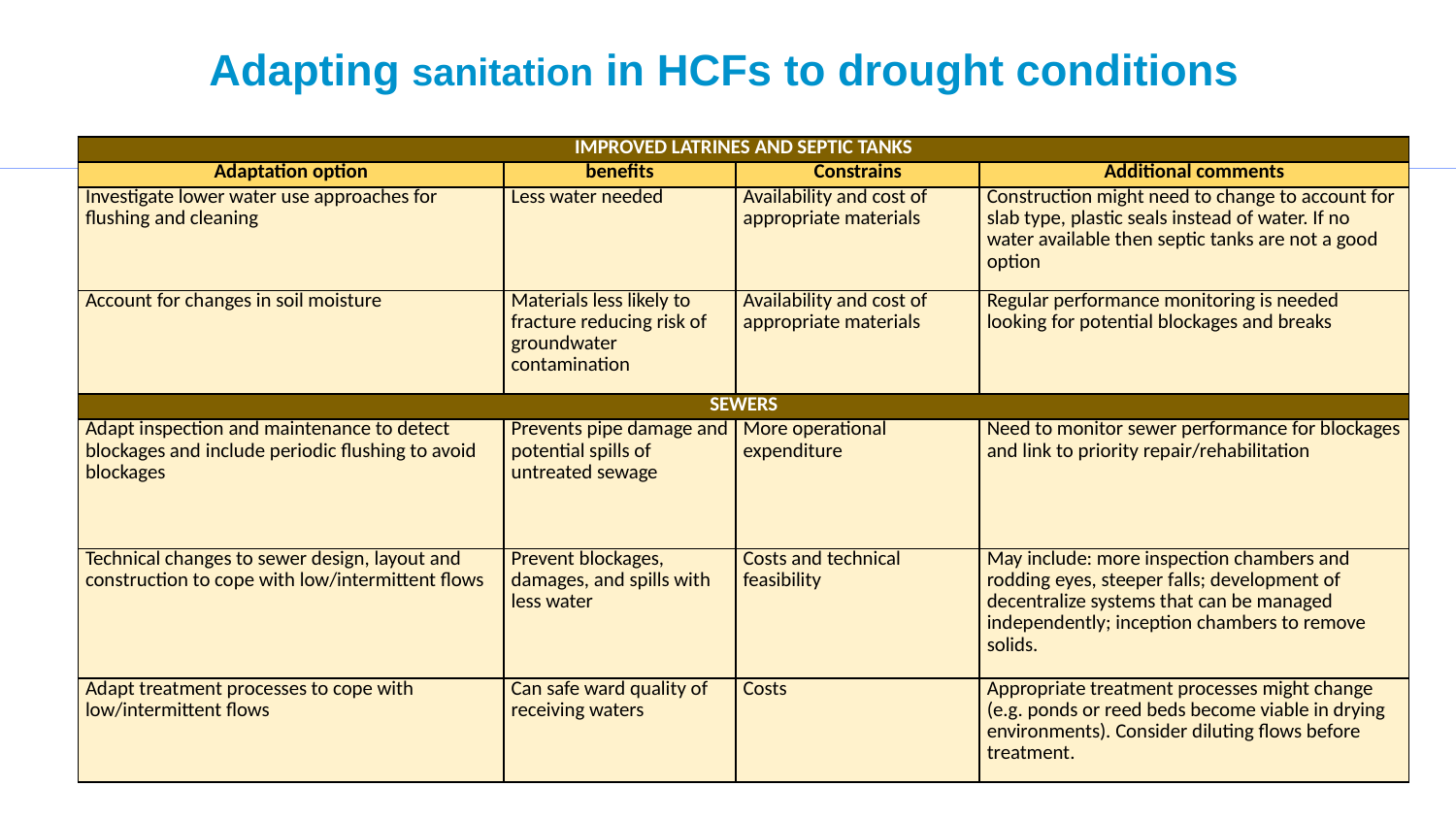

# Adapting sanitation in HCFs to drought conditions
| IMPROVED LATRINES AND SEPTIC TANKS |  |  |  |
| --- | --- | --- | --- |
| Adaptation option | benefits | Constrains | Additional comments |
| Investigate lower water use approaches for flushing and cleaning | Less water needed | Availability and cost of appropriate materials | Construction might need to change to account for slab type, plastic seals instead of water. If no water available then septic tanks are not a good option |
| Account for changes in soil moisture | Materials less likely to fracture reducing risk of groundwater contamination | Availability and cost of appropriate materials | Regular performance monitoring is needed looking for potential blockages and breaks |
| SEWERS |  |  |  |
| Adapt inspection and maintenance to detect blockages and include periodic flushing to avoid blockages | Prevents pipe damage and potential spills of untreated sewage | More operational expenditure | Need to monitor sewer performance for blockages and link to priority repair/rehabilitation |
| Technical changes to sewer design, layout and construction to cope with low/intermittent flows | Prevent blockages, damages, and spills with less water | Costs and technical feasibility | May include: more inspection chambers and rodding eyes, steeper falls; development of decentralize systems that can be managed independently; inception chambers to remove solids. |
| Adapt treatment processes to cope with low/intermittent flows | Can safe ward quality of receiving waters | Costs | Appropriate treatment processes might change (e.g. ponds or reed beds become viable in drying environments). Consider diluting flows before treatment. |